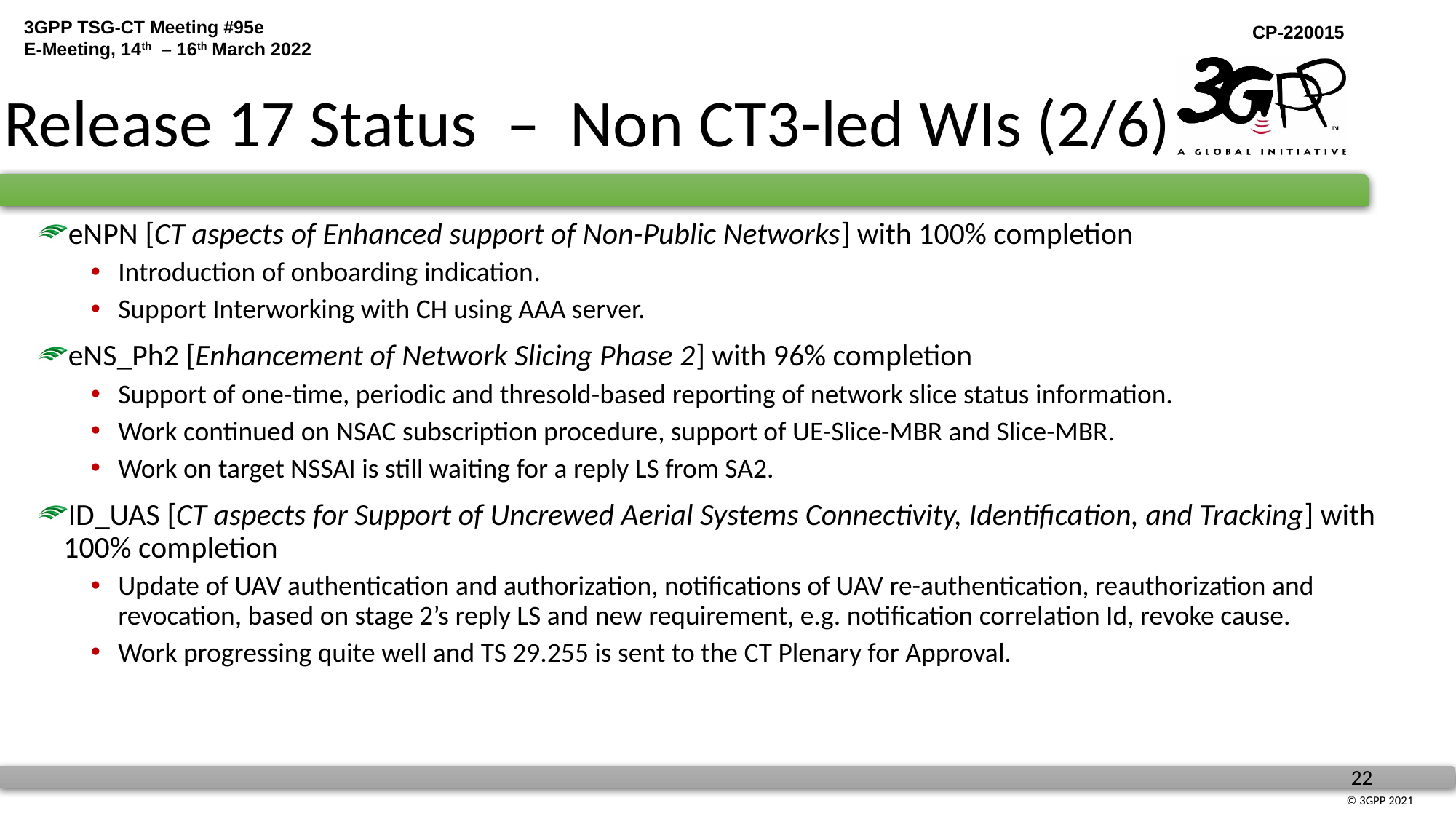

# Release 17 Status  –  Non CT3-led WIs (2/6)
eNPN [CT aspects of Enhanced support of Non-Public Networks] with 100% completion
Introduction of onboarding indication.
Support Interworking with CH using AAA server.
eNS_Ph2 [Enhancement of Network Slicing Phase 2] with 96% completion
Support of one-time, periodic and thresold-based reporting of network slice status information.
Work continued on NSAC subscription procedure, support of UE-Slice-MBR and Slice-MBR.
Work on target NSSAI is still waiting for a reply LS from SA2.
ID_UAS [CT aspects for Support of Uncrewed Aerial Systems Connectivity, Identification, and Tracking] with 100% completion
Update of UAV authentication and authorization, notifications of UAV re-authentication, reauthorization and revocation, based on stage 2’s reply LS and new requirement, e.g. notification correlation Id, revoke cause.
Work progressing quite well and TS 29.255 is sent to the CT Plenary for Approval.